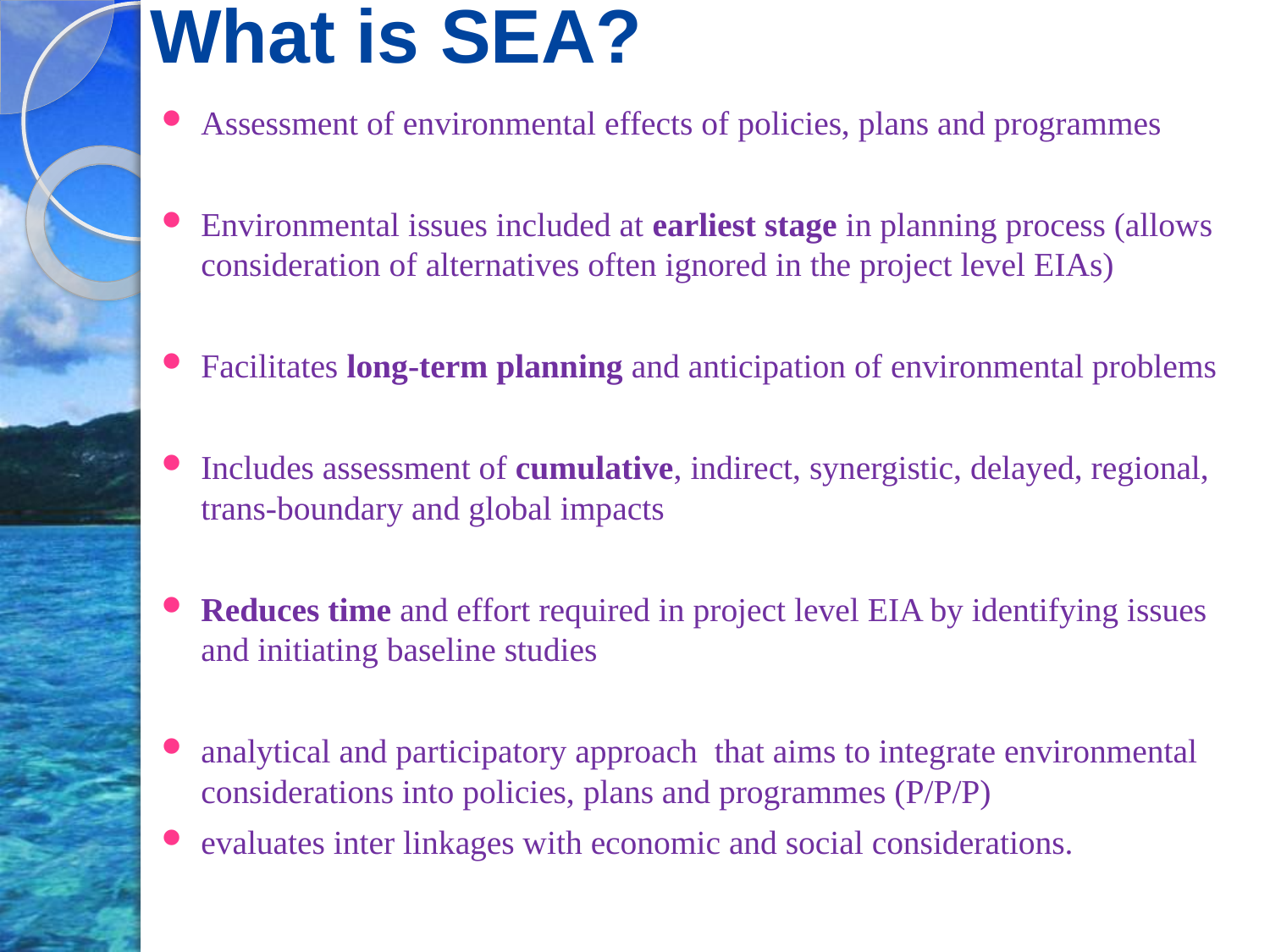

# What is SEA?
Assessment of environmental effects of policies, plans and programmes

Environmental issues included at earliest stage in planning process (allows consideration of alternatives often ignored in the project level EIAs)

Facilitates long-term planning and anticipation of environmental problems

Includes assessment of cumulative, indirect, synergistic, delayed, regional, trans-boundary and global impacts

Reduces time and effort required in project level EIA by identifying issues and initiating baseline studies

analytical and participatory approach  that aims to integrate environmental considerations into policies, plans and programmes (P/P/P)
evaluates inter linkages with economic and social considerations.